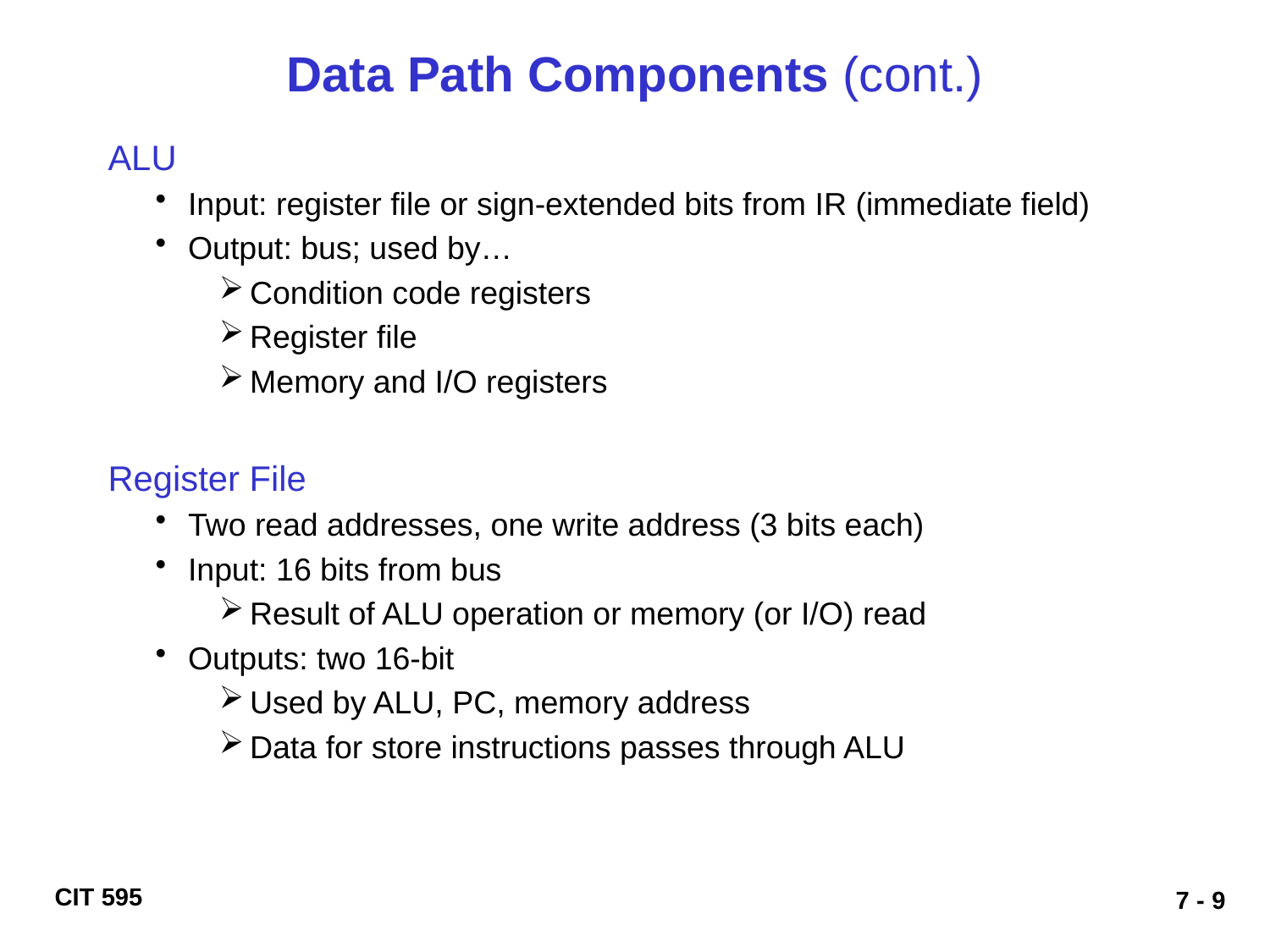

# Data Path Components (cont.)
ALU
Input: register file or sign-extended bits from IR (immediate field)
Output: bus; used by…
Condition code registers
Register file
Memory and I/O registers

Register File
Two read addresses, one write address (3 bits each)
Input: 16 bits from bus
Result of ALU operation or memory (or I/O) read
Outputs: two 16-bit
Used by ALU, PC, memory address
Data for store instructions passes through ALU
7 - 9